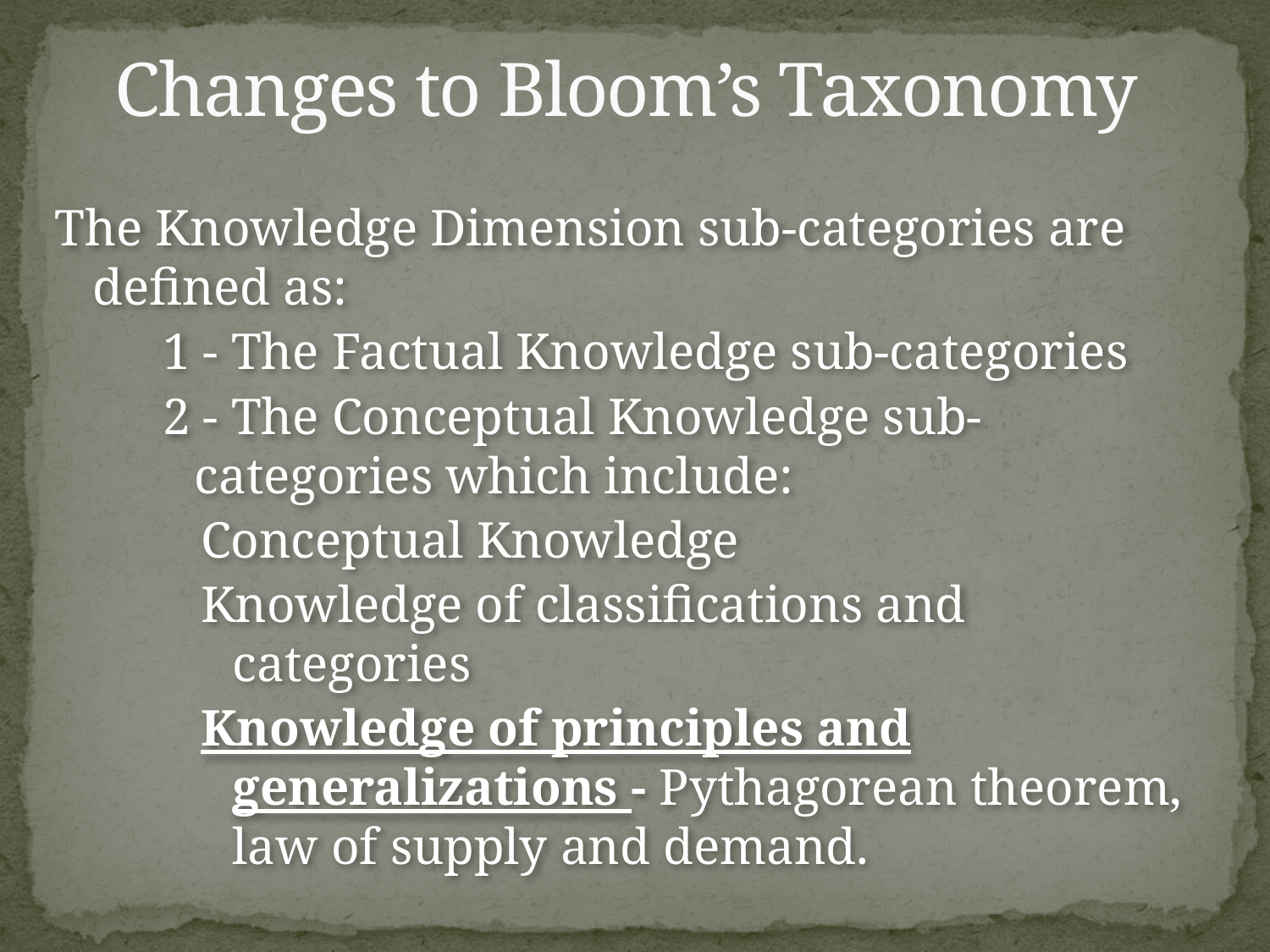

# Changes to Bloom’s Taxonomy
The Knowledge Dimension sub-categories are defined as:
1 - The Factual Knowledge sub-categories
2 - The Conceptual Knowledge sub-categories which include:
Conceptual Knowledge
Knowledge of classifications and categories
Knowledge of principles and generalizations - Pythagorean theorem, law of supply and demand.